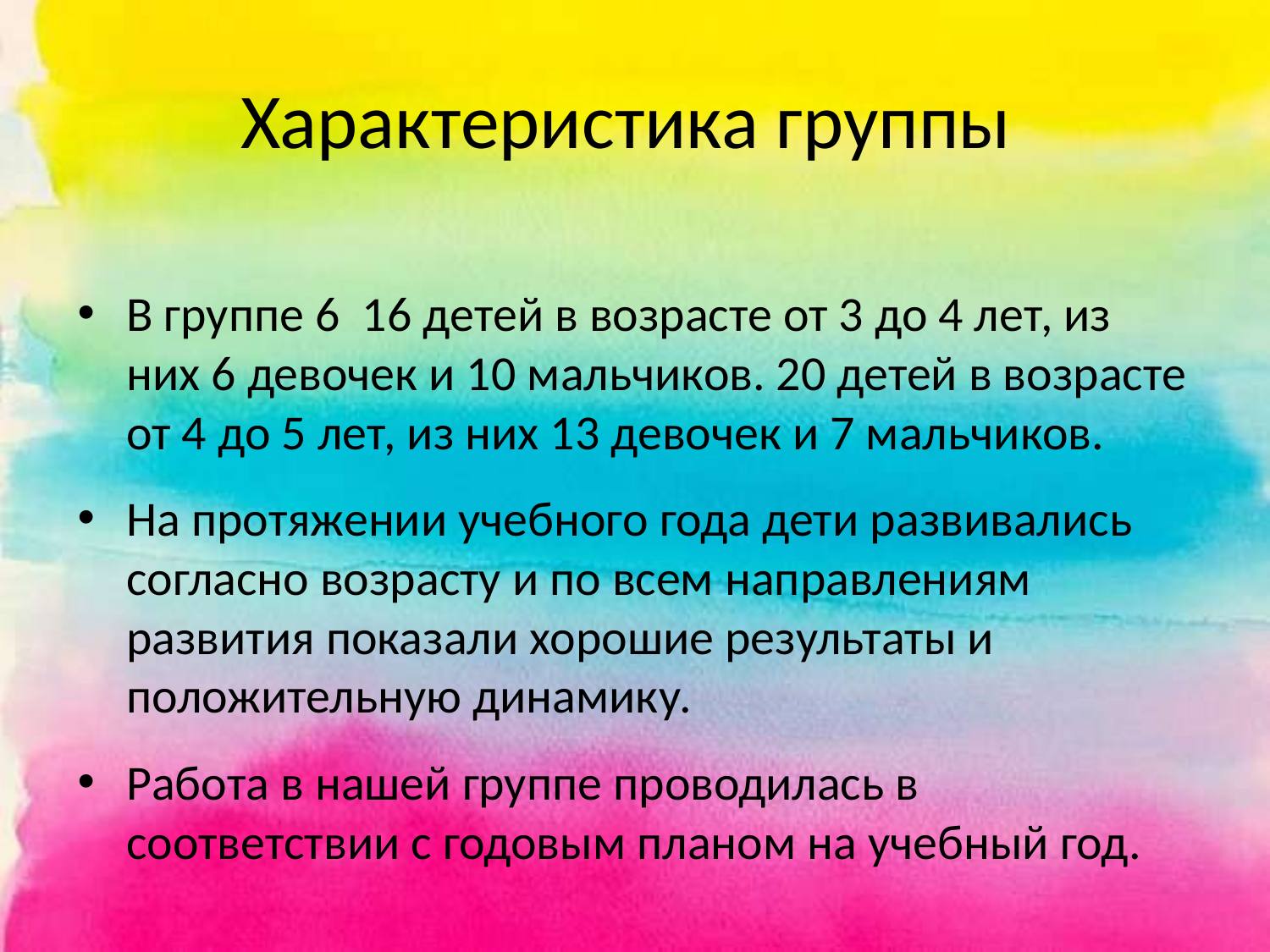

# Характеристика группы
В группе 6  16 детей в возрасте от 3 до 4 лет, из них 6 девочек и 10 мальчиков. 20 детей в возрасте от 4 до 5 лет, из них 13 девочек и 7 мальчиков.
На протяжении учебного года дети развивались согласно возрасту и по всем направлениям развития показали хорошие результаты и положительную динамику.
Работа в нашей группе проводилась в соответствии с годовым планом на учебный год.